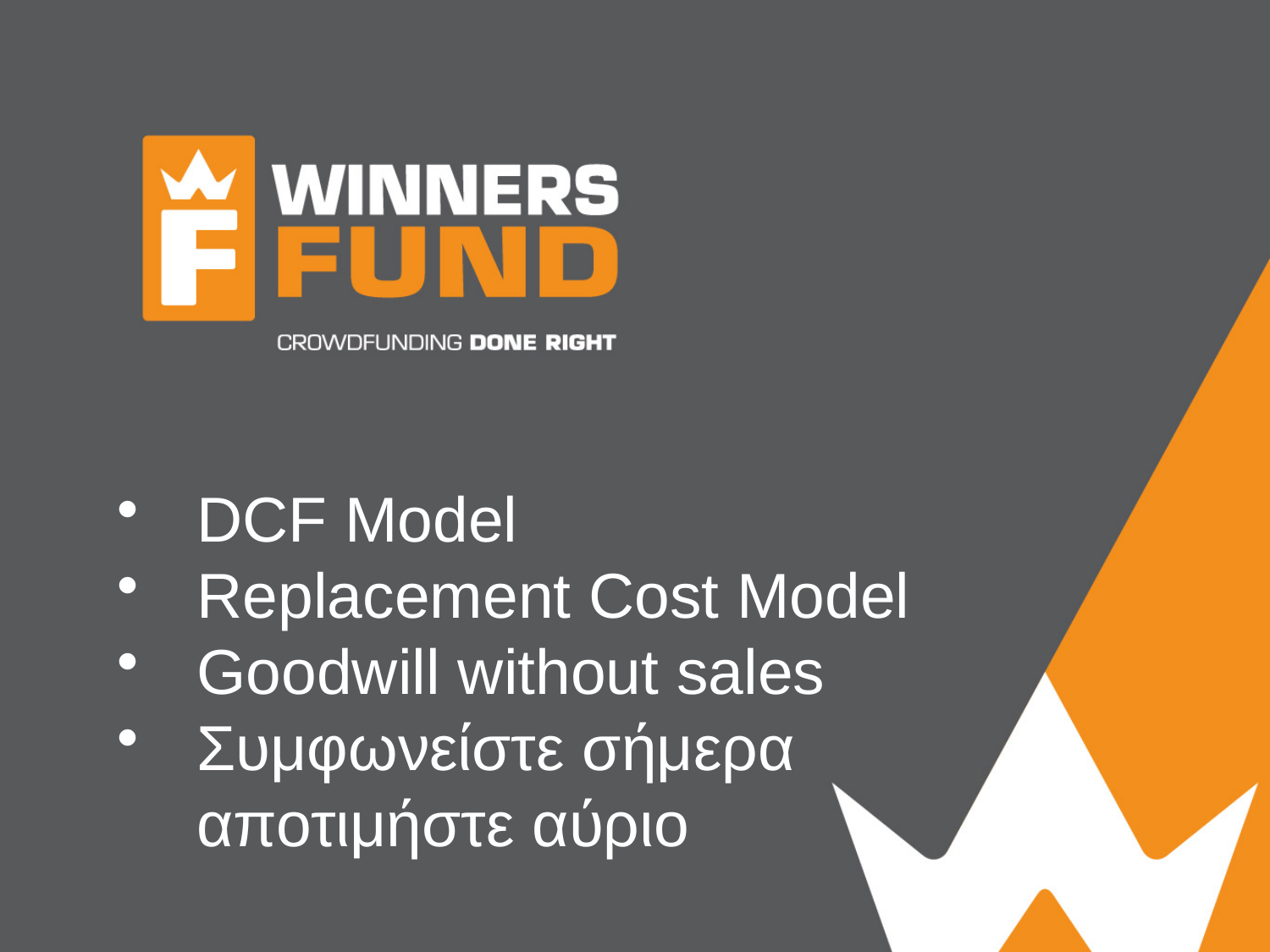

DCF Model
Replacement Cost Model
Goodwill without sales
Συμφωνείστε σήμερα αποτιμήστε αύριο